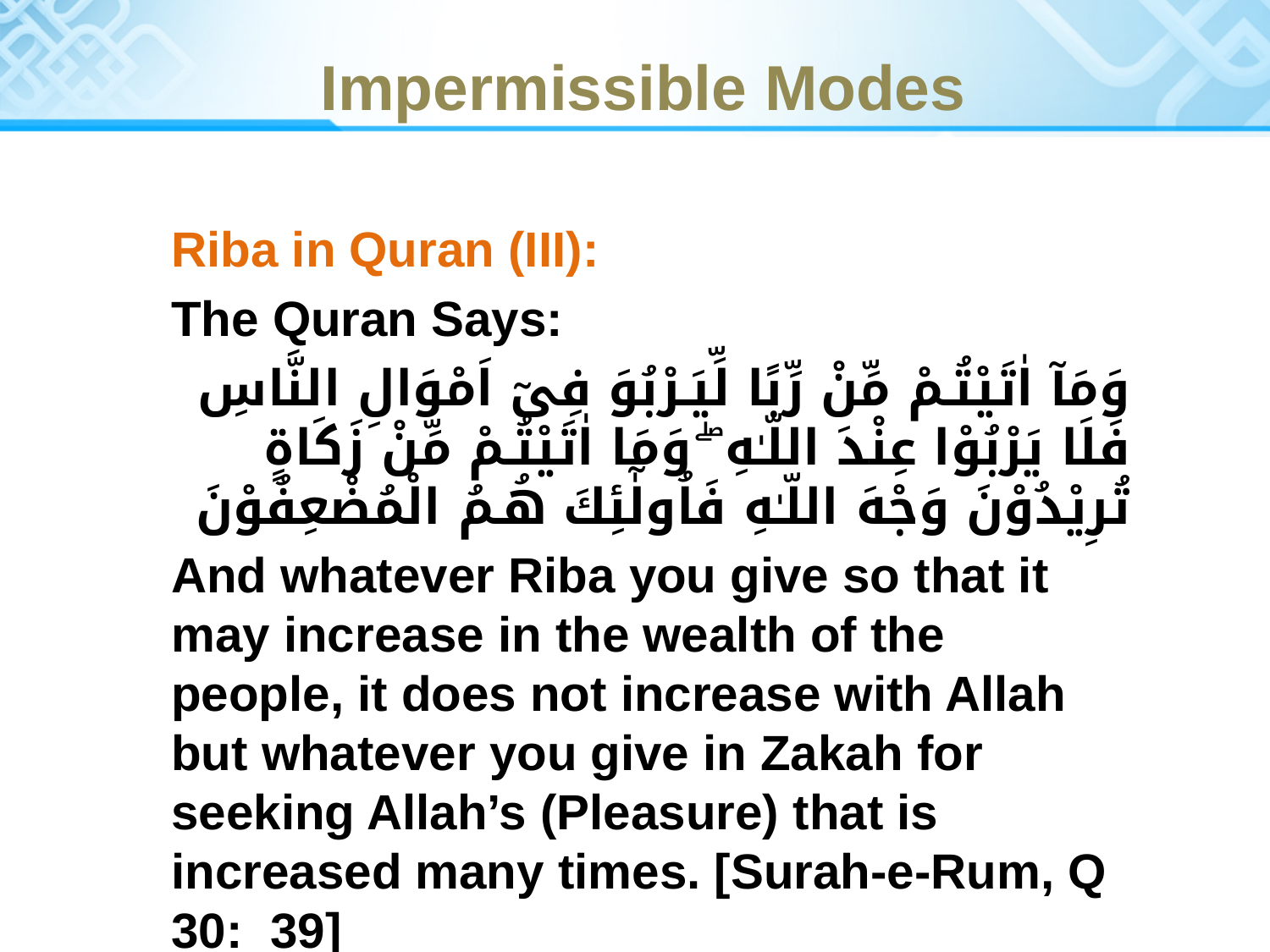

# Impermissible Modes

Riba in Quran (III):
The Quran Says:
وَمَآ اٰتَيْتُـمْ مِّنْ رِّبًا لِّيَـرْبُوَ فِىٓ اَمْوَالِ النَّاسِ فَلَا يَرْبُوْا عِنْدَ اللّـٰهِ ۖ وَمَا اٰتَيْتُـمْ مِّنْ زَكَاةٍ تُرِيْدُوْنَ وَجْهَ اللّـٰهِ فَاُولٰٓئِكَ هُـمُ الْمُضْعِفُوْنَ
And whatever Riba you give so that it may increase in the wealth of the people, it does not increase with Allah but whatever you give in Zakah for seeking Allah’s (Pleasure) that is increased many times. [Surah-e-Rum, Q 30:  39]